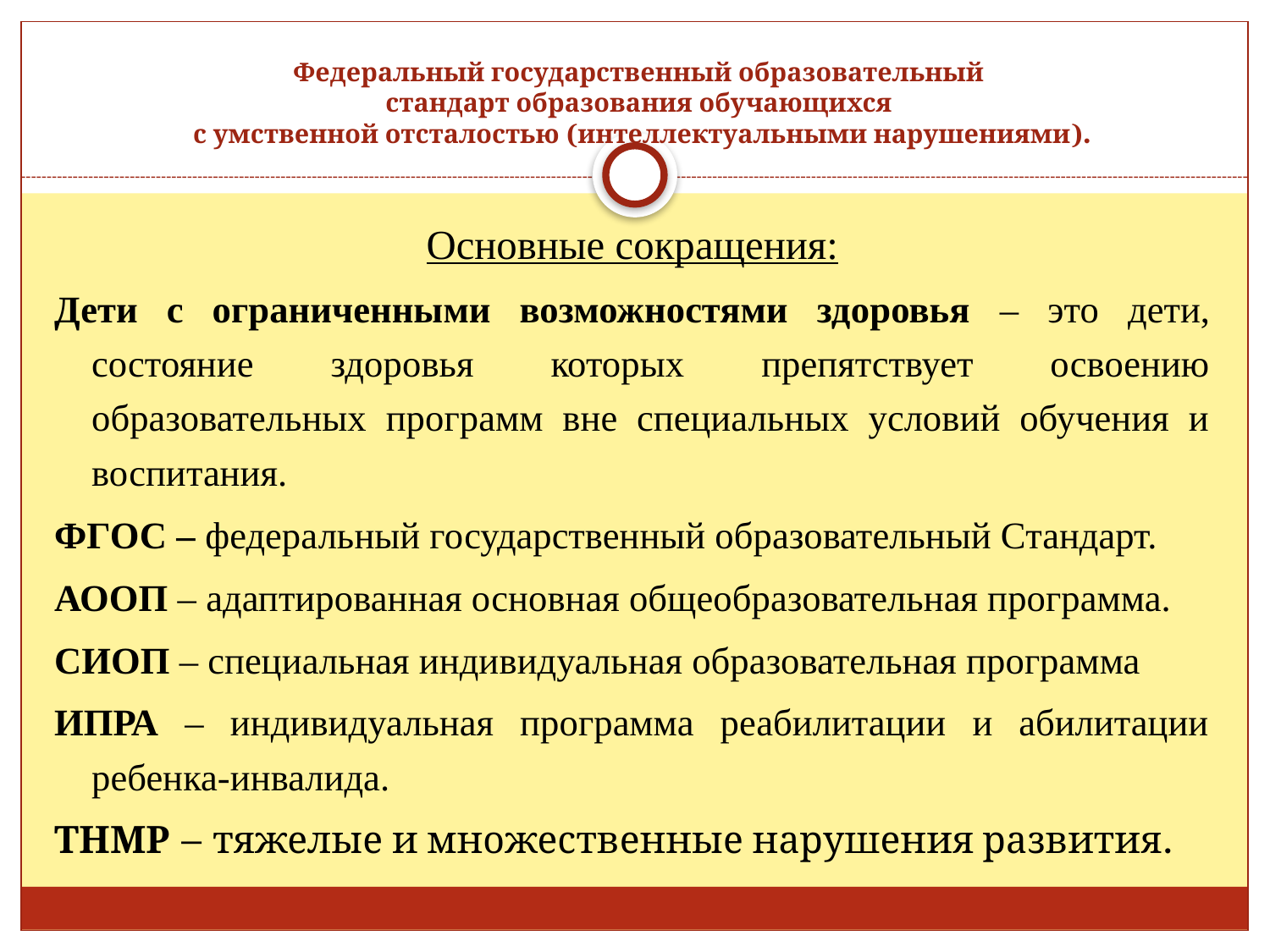

# Федеральный государственный образовательный стандарт образования обучающихся с умственной отсталостью (интеллектуальными нарушениями).
Основные сокращения:
Дети с ограниченными возможностями здоровья – это дети, состояние здоровья которых препятствует освоению образовательных программ вне специальных условий обучения и воспитания.
ФГОС – федеральный государственный образовательный Стандарт.
АООП – адаптированная основная общеобразовательная программа.
СИОП – специальная индивидуальная образовательная программа
ИПРА – индивидуальная программа реабилитации и абилитации ребенка-инвалида.
ТНМР – тяжелые и множественные нарушения развития.